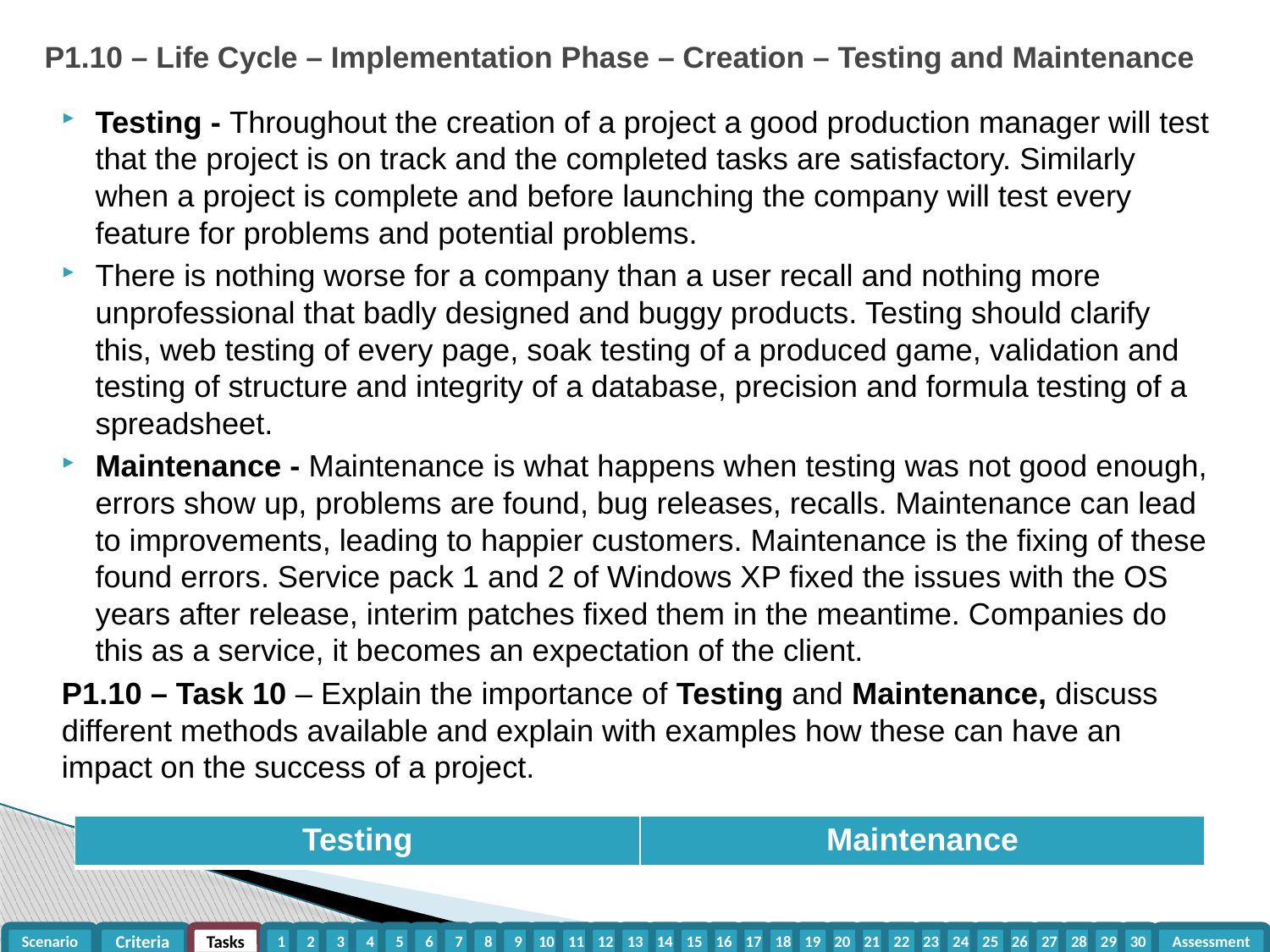

P1.10 – Life Cycle – Implementation Phase – Creation – Testing and Maintenance
Testing - Throughout the creation of a project a good production manager will test that the project is on track and the completed tasks are satisfactory. Similarly when a project is complete and before launching the company will test every feature for problems and potential problems.
There is nothing worse for a company than a user recall and nothing more unprofessional that badly designed and buggy products. Testing should clarify this, web testing of every page, soak testing of a produced game, validation and testing of structure and integrity of a database, precision and formula testing of a spreadsheet.
Maintenance - Maintenance is what happens when testing was not good enough, errors show up, problems are found, bug releases, recalls. Maintenance can lead to improvements, leading to happier customers. Maintenance is the fixing of these found errors. Service pack 1 and 2 of Windows XP fixed the issues with the OS years after release, interim patches fixed them in the meantime. Companies do this as a service, it becomes an expectation of the client.
P1.10 – Task 10 – Explain the importance of Testing and Maintenance, discuss different methods available and explain with examples how these can have an impact on the success of a project.
| Testing | Maintenance |
| --- | --- |